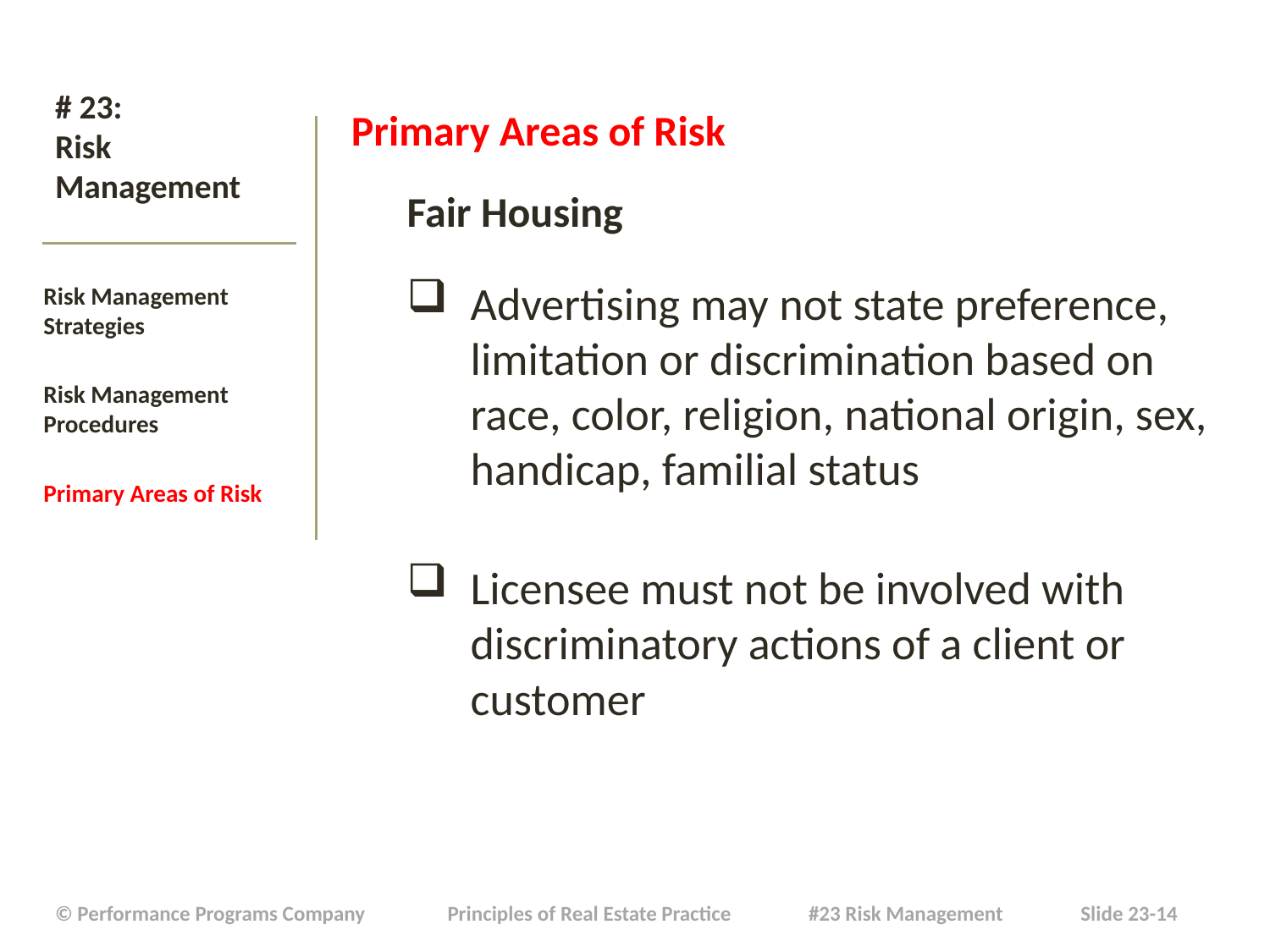

Primary Areas of Risk

Fair Housing

Advertising may not state preference, limitation or discrimination based on race, color, religion, national origin, sex, handicap, familial status
Licensee must not be involved with discriminatory actions of a client or customer

# # 23: Risk Management

Risk Management Strategies

Risk Management Procedures

Primary Areas of Risk

| © Performance Programs Company Principles of Real Estate Practice #23 Risk Management Slide 23-14 |
| --- |